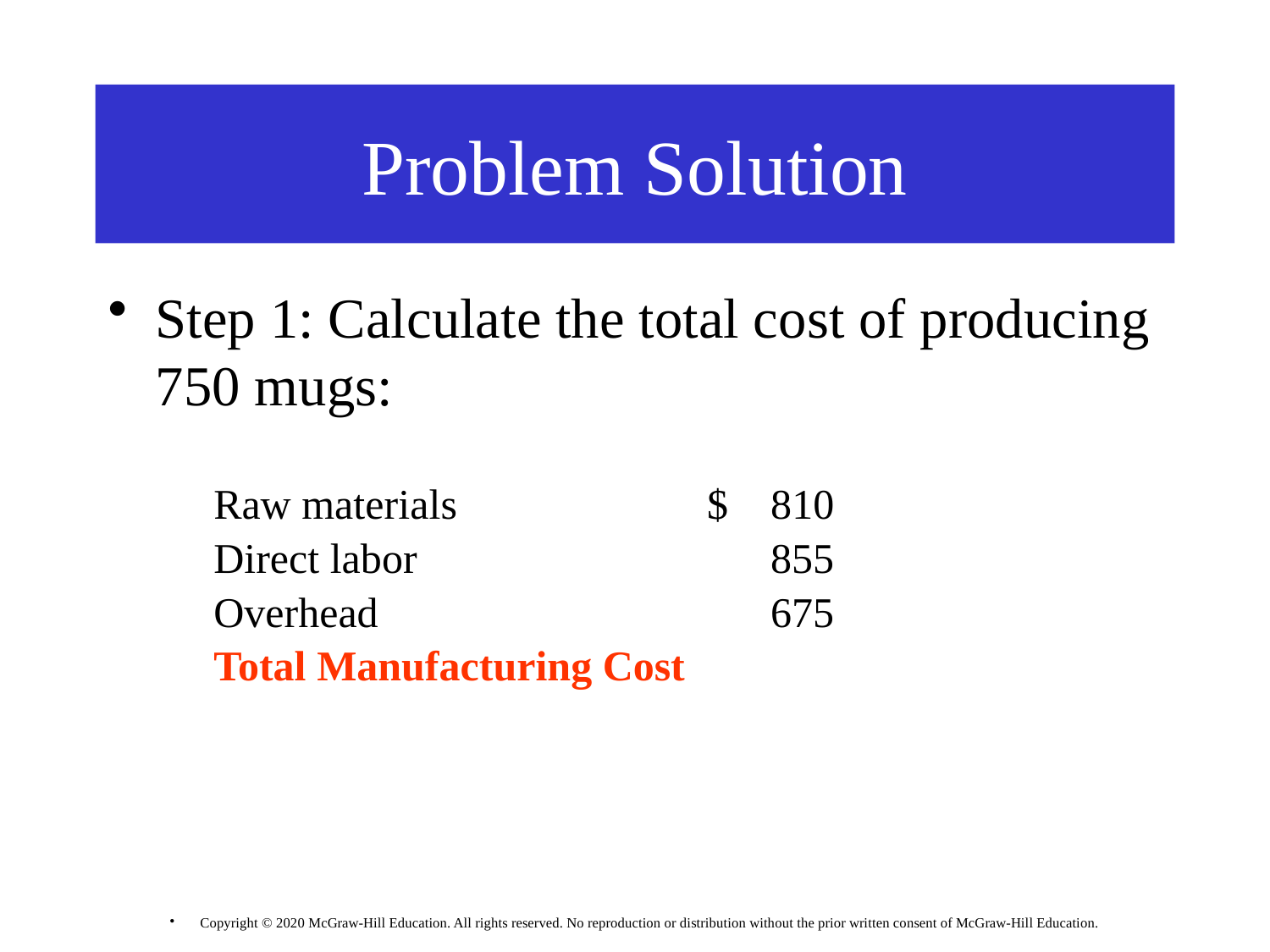

# Problem Solution
Step 1: Calculate the total cost of producing 750 mugs:
Raw materials
Direct labor
Overhead
Total Manufacturing Cost

$    810
855
675